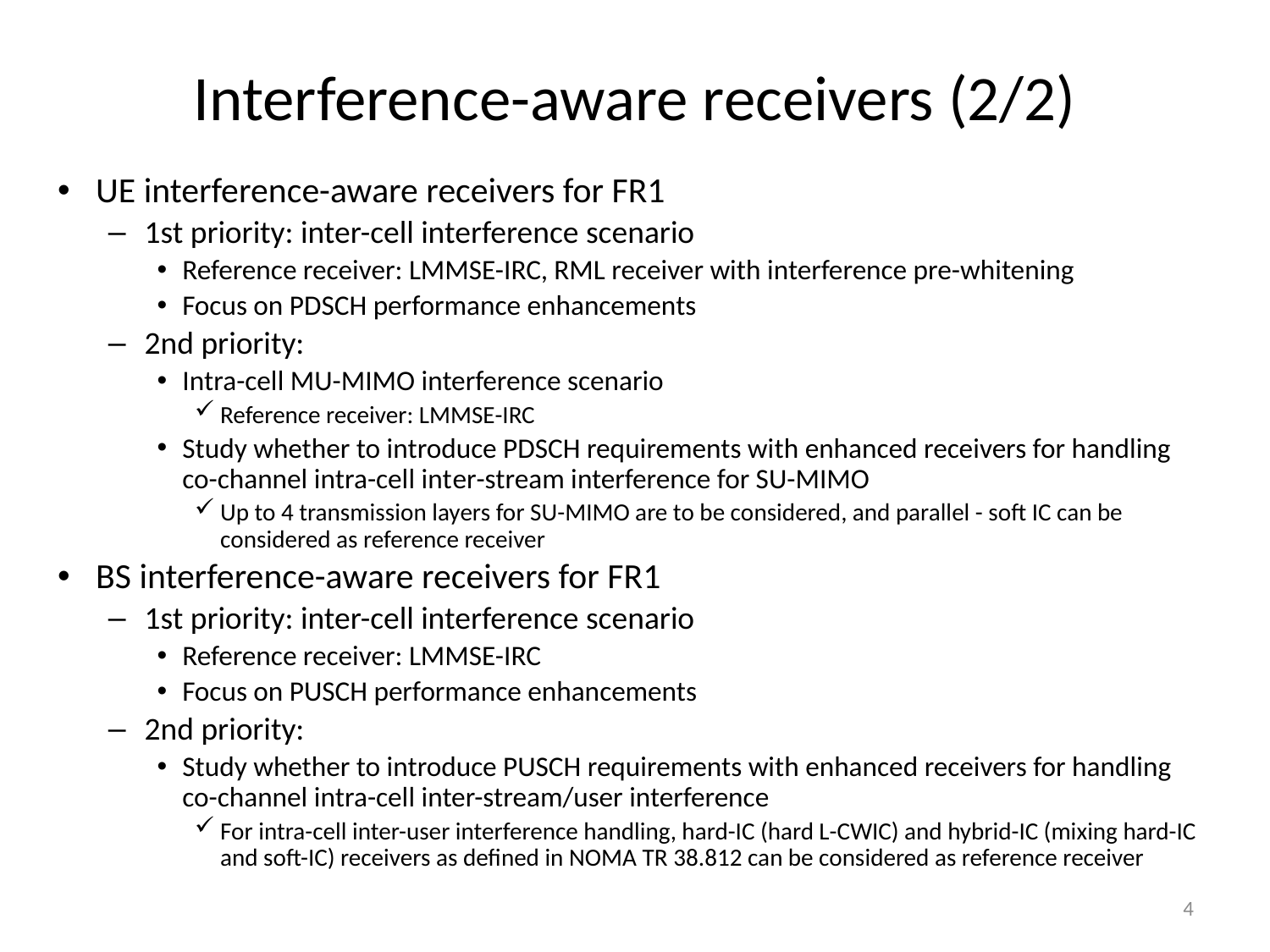

Interference-aware receivers (2/2)
UE interference-aware receivers for FR1
1st priority: inter-cell interference scenario
Reference receiver: LMMSE-IRC, RML receiver with interference pre-whitening
Focus on PDSCH performance enhancements
2nd priority:
Intra-cell MU-MIMO interference scenario
Reference receiver: LMMSE-IRC
Study whether to introduce PDSCH requirements with enhanced receivers for handling co-channel intra-cell inter-stream interference for SU-MIMO
Up to 4 transmission layers for SU-MIMO are to be considered, and parallel - soft IC can be considered as reference receiver
BS interference-aware receivers for FR1
1st priority: inter-cell interference scenario
Reference receiver: LMMSE-IRC
Focus on PUSCH performance enhancements
2nd priority:
Study whether to introduce PUSCH requirements with enhanced receivers for handling co-channel intra-cell inter-stream/user interference
For intra-cell inter-user interference handling, hard-IC (hard L-CWIC) and hybrid-IC (mixing hard-IC and soft-IC) receivers as defined in NOMA TR 38.812 can be considered as reference receiver

4